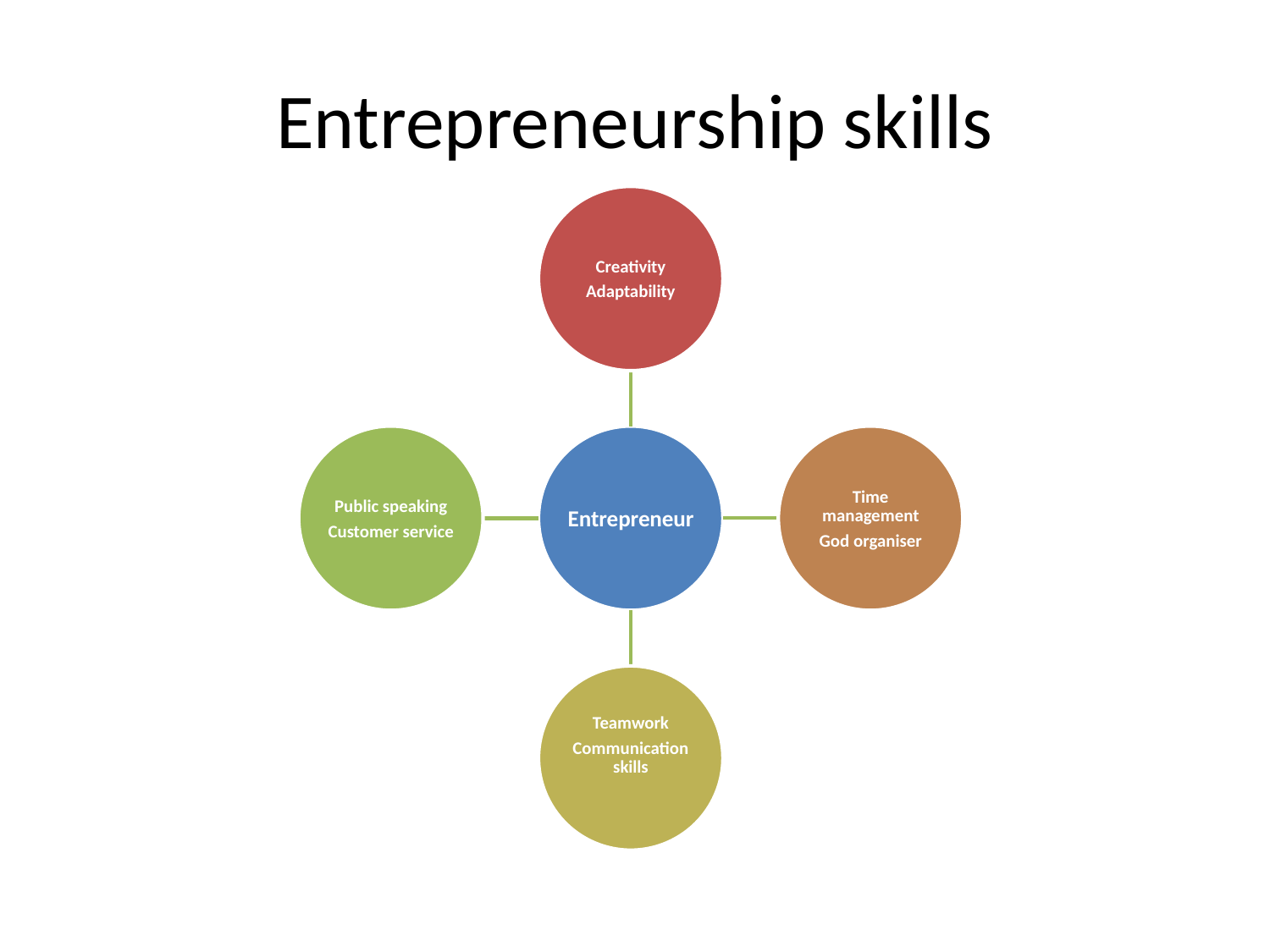

# Entrepreneurship skills

Entrepreneur

Creativity
Adaptability

Time management
God organiser

Teamwork
Communication skills

Public speaking
Customer service